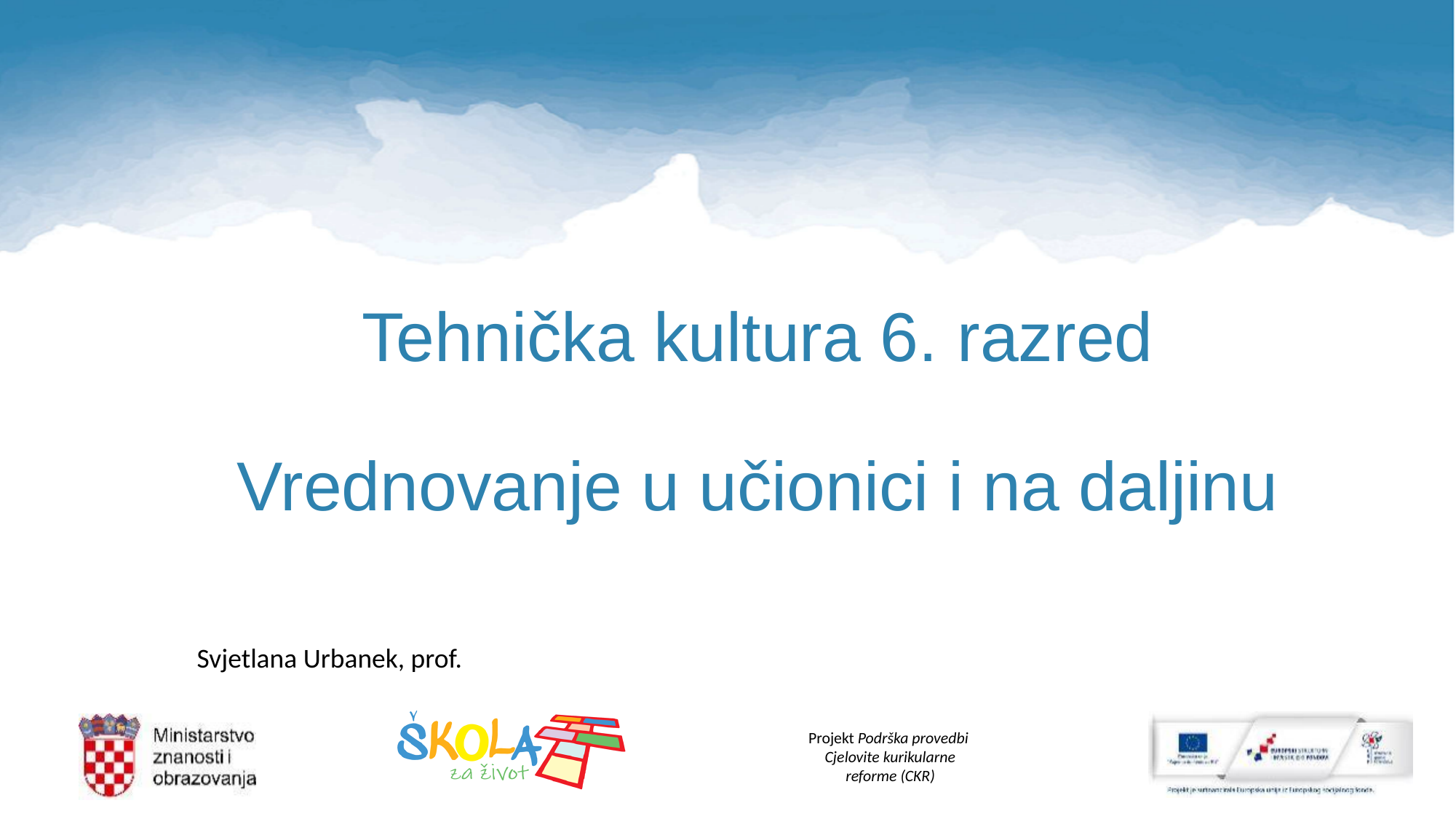

# Tehnička kultura 6. razred Vrednovanje u učionici i na daljinu
Svjetlana Urbanek, prof.